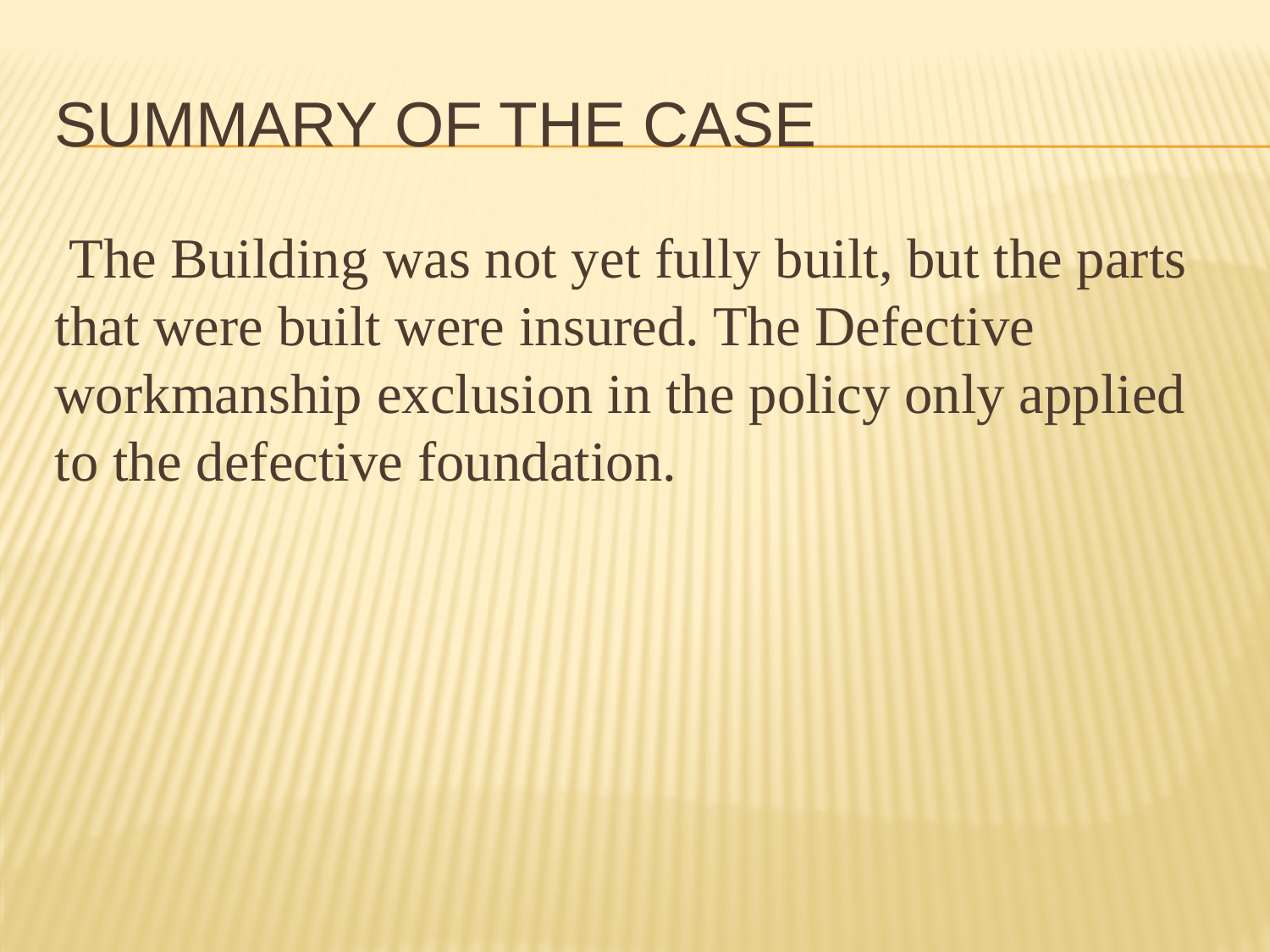

# Summary Of the Case
 The Building was not yet fully built, but the parts that were built were insured. The Defective workmanship exclusion in the policy only applied to the defective foundation.